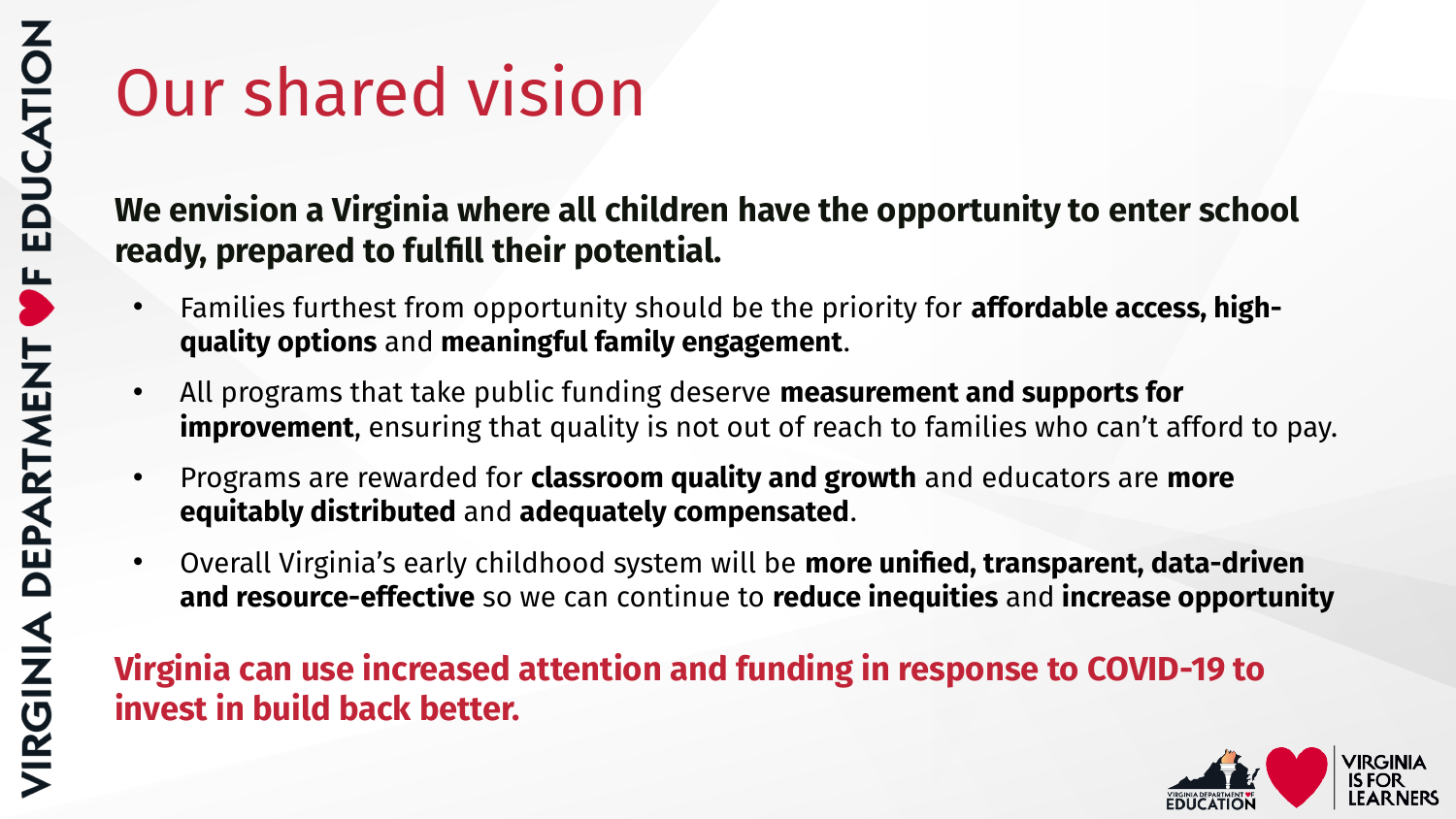

# Our shared vision
We envision a Virginia where all children have the opportunity to enter school ready, prepared to fulfill their potential.
Families furthest from opportunity should be the priority for affordable access, high-quality options and meaningful family engagement.
All programs that take public funding deserve measurement and supports for improvement, ensuring that quality is not out of reach to families who can’t afford to pay.
Programs are rewarded for classroom quality and growth and educators are more equitably distributed and adequately compensated.
Overall Virginia’s early childhood system will be more unified, transparent, data-driven and resource-effective so we can continue to reduce inequities and increase opportunity

Virginia can use increased attention and funding in response to COVID-19 to invest in build back better.